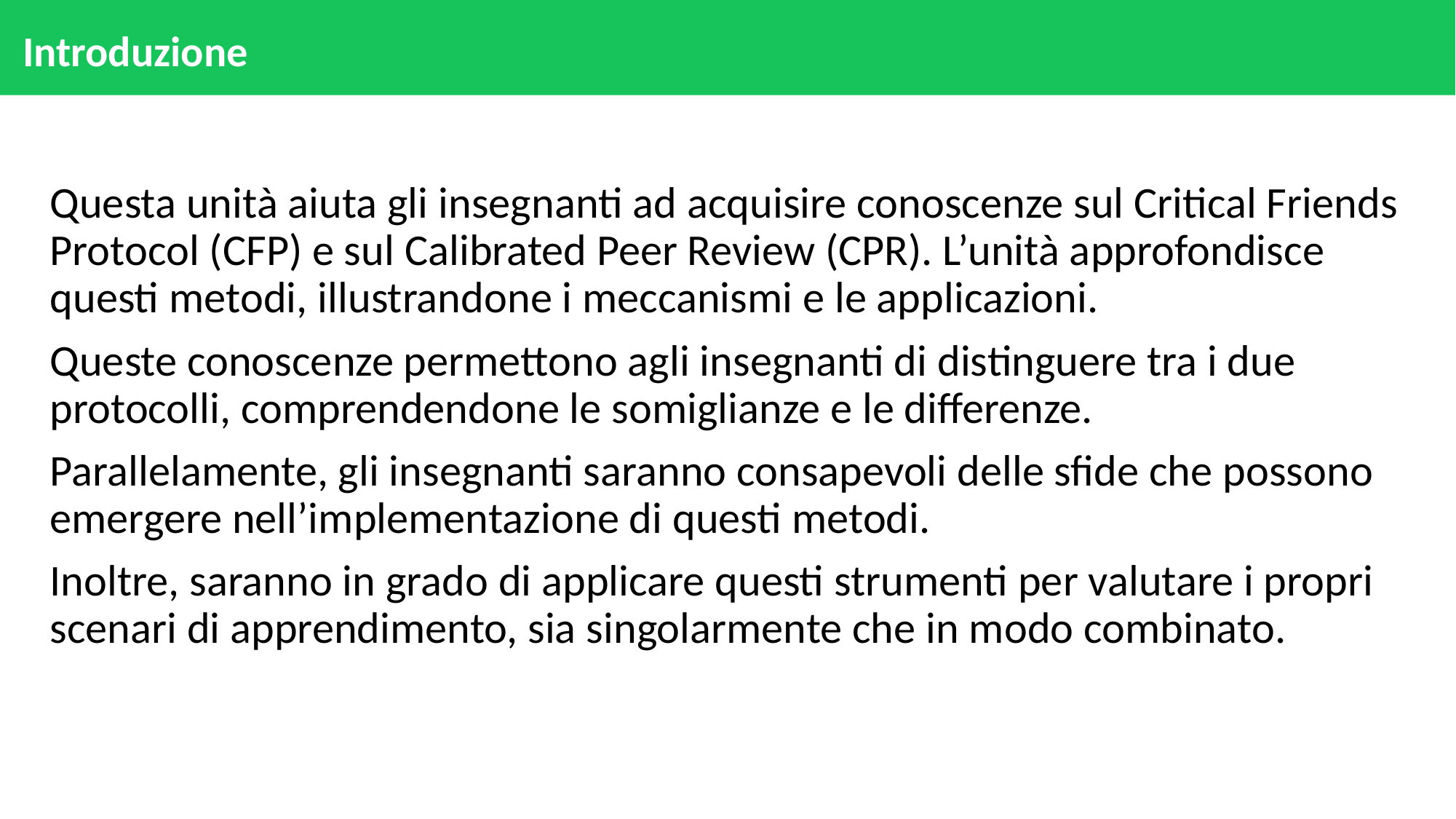

# Introduzione
Questa unità aiuta gli insegnanti ad acquisire conoscenze sul Critical Friends Protocol (CFP) e sul Calibrated Peer Review (CPR). L’unità approfondisce questi metodi, illustrandone i meccanismi e le applicazioni.
Queste conoscenze permettono agli insegnanti di distinguere tra i due protocolli, comprendendone le somiglianze e le differenze.
Parallelamente, gli insegnanti saranno consapevoli delle sfide che possono emergere nell’implementazione di questi metodi.
Inoltre, saranno in grado di applicare questi strumenti per valutare i propri scenari di apprendimento, sia singolarmente che in modo combinato.